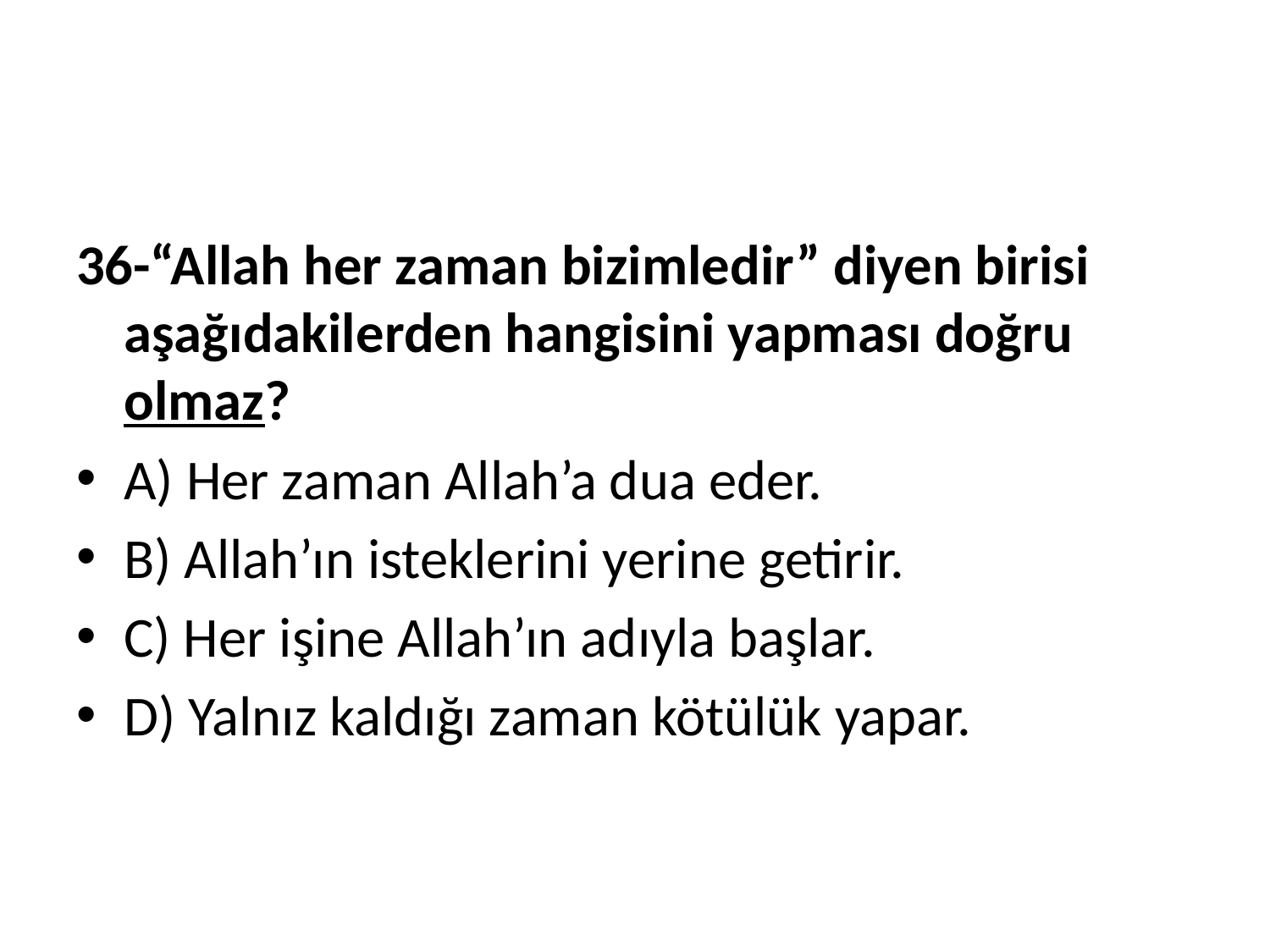

#
36-“Allah her zaman bizimledir” diyen birisi aşağıdakilerden hangisini yapması doğru olmaz?
A) Her zaman Allah’a dua eder.
B) Allah’ın isteklerini yerine getirir.
C) Her işine Allah’ın adıyla başlar.
D) Yalnız kaldığı zaman kötülük yapar.